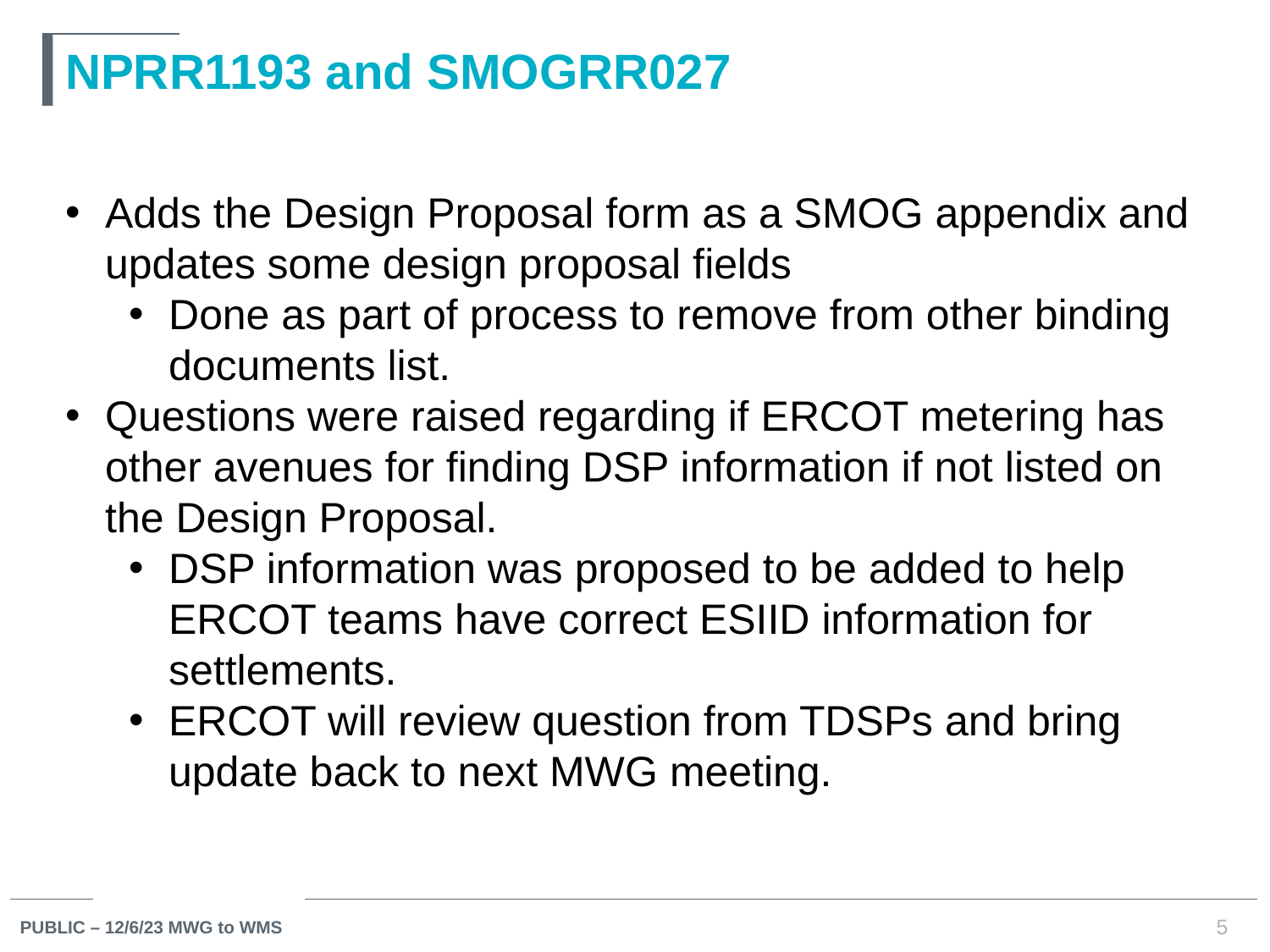

# NPRR1193 and SMOGRR027
Adds the Design Proposal form as a SMOG appendix and updates some design proposal fields
Done as part of process to remove from other binding documents list.
Questions were raised regarding if ERCOT metering has other avenues for finding DSP information if not listed on the Design Proposal.
DSP information was proposed to be added to help ERCOT teams have correct ESIID information for settlements.
ERCOT will review question from TDSPs and bring update back to next MWG meeting.

5